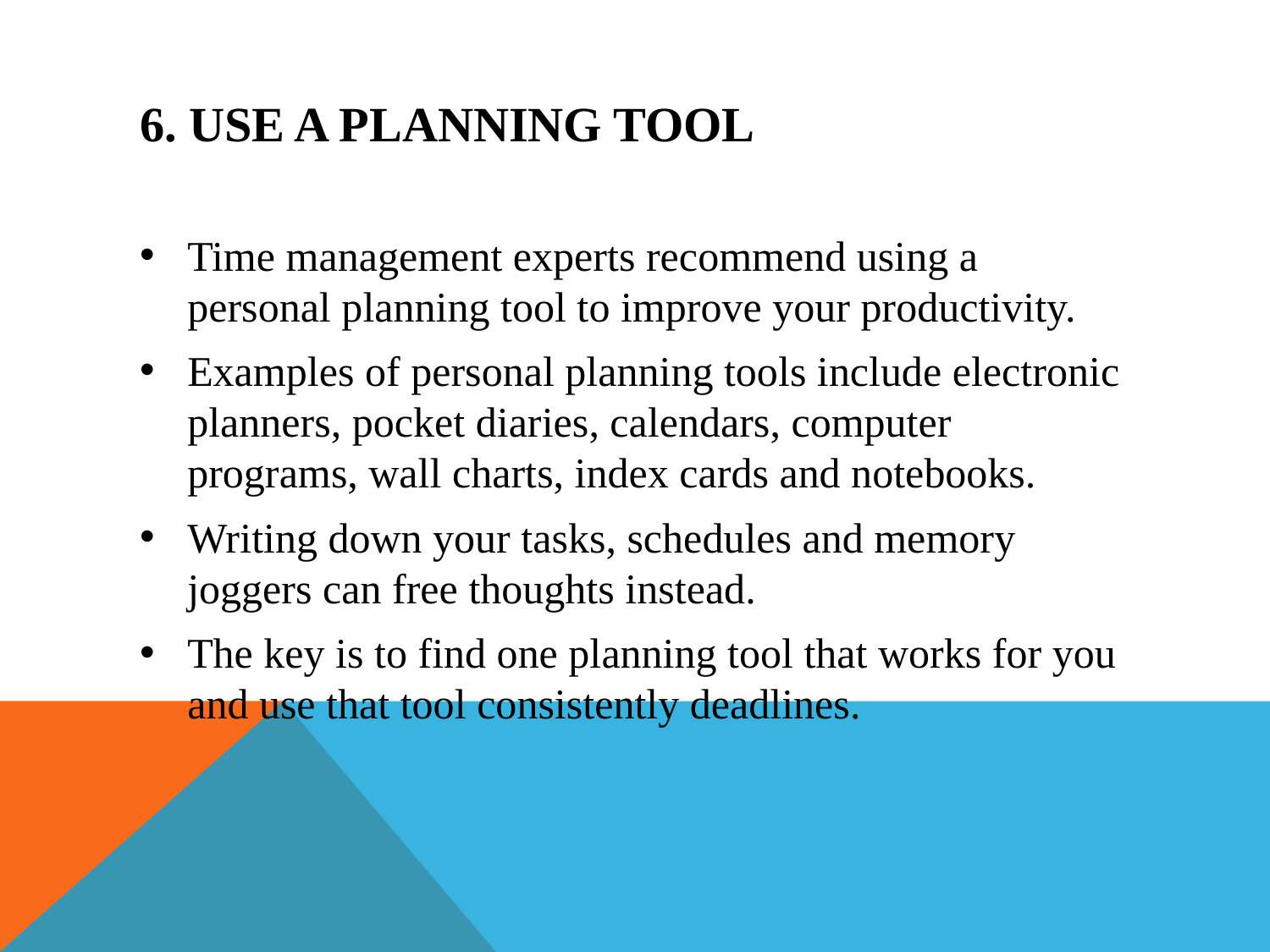

# 6. USE A PLANNING TOOL
Time management experts recommend using a personal planning tool to improve your productivity.
Examples of personal planning tools include electronic planners, pocket diaries, calendars, computer programs, wall charts, index cards and notebooks.
Writing down your tasks, schedules and memory joggers can free thoughts instead.
The key is to find one planning tool that works for you and use that tool consistently deadlines.